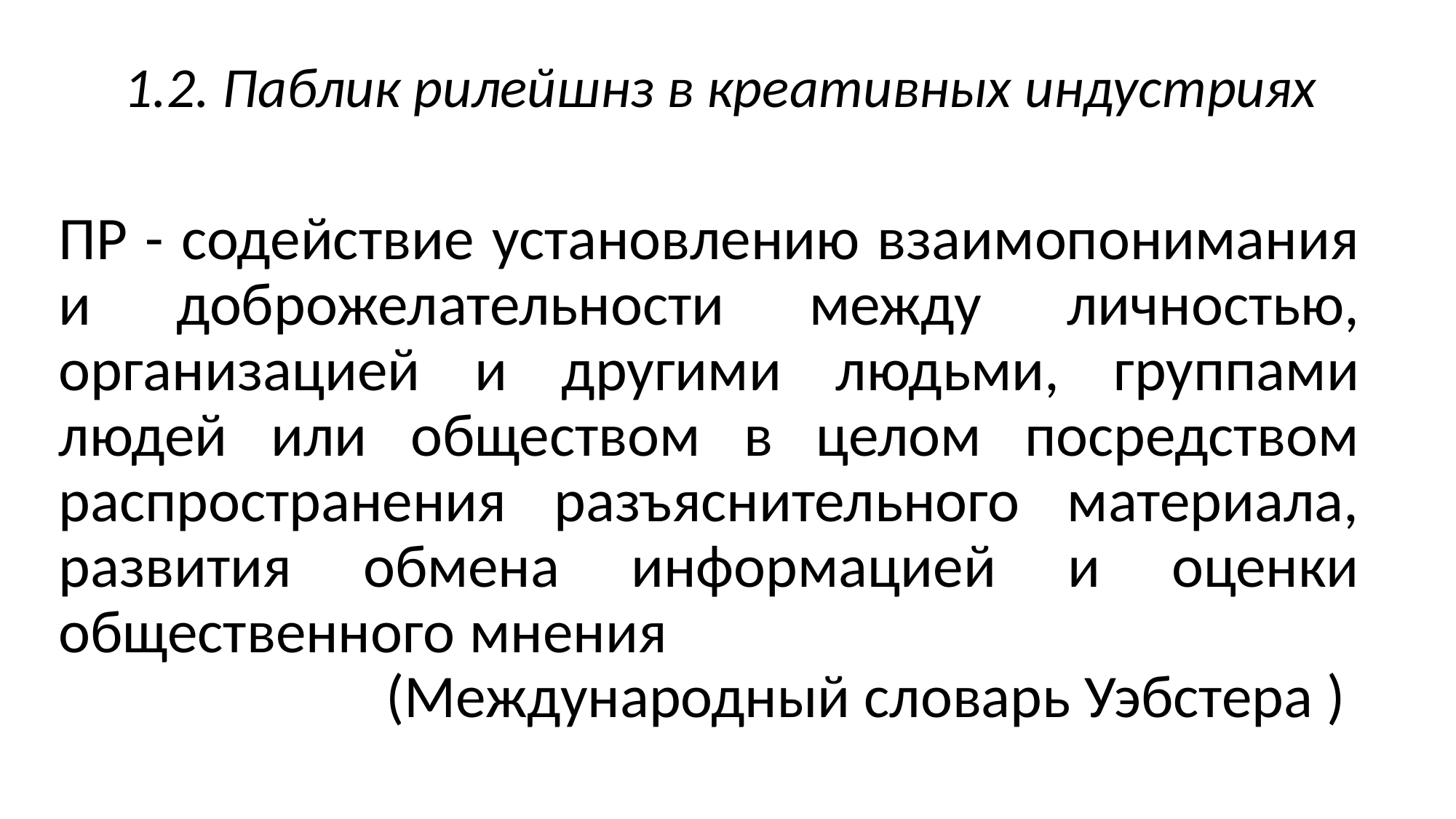

# 1.2. Паблик рилейшнз в креативных индустриях
ПР - содействие установлению взаимопонимания и доброжелательности между личностью, организацией и другими людьми, группами людей или обществом в целом посредством распространения разъяснительного материала, развития обмена информацией и оценки общественного мнения                                               			(Международный словарь Уэбстера )